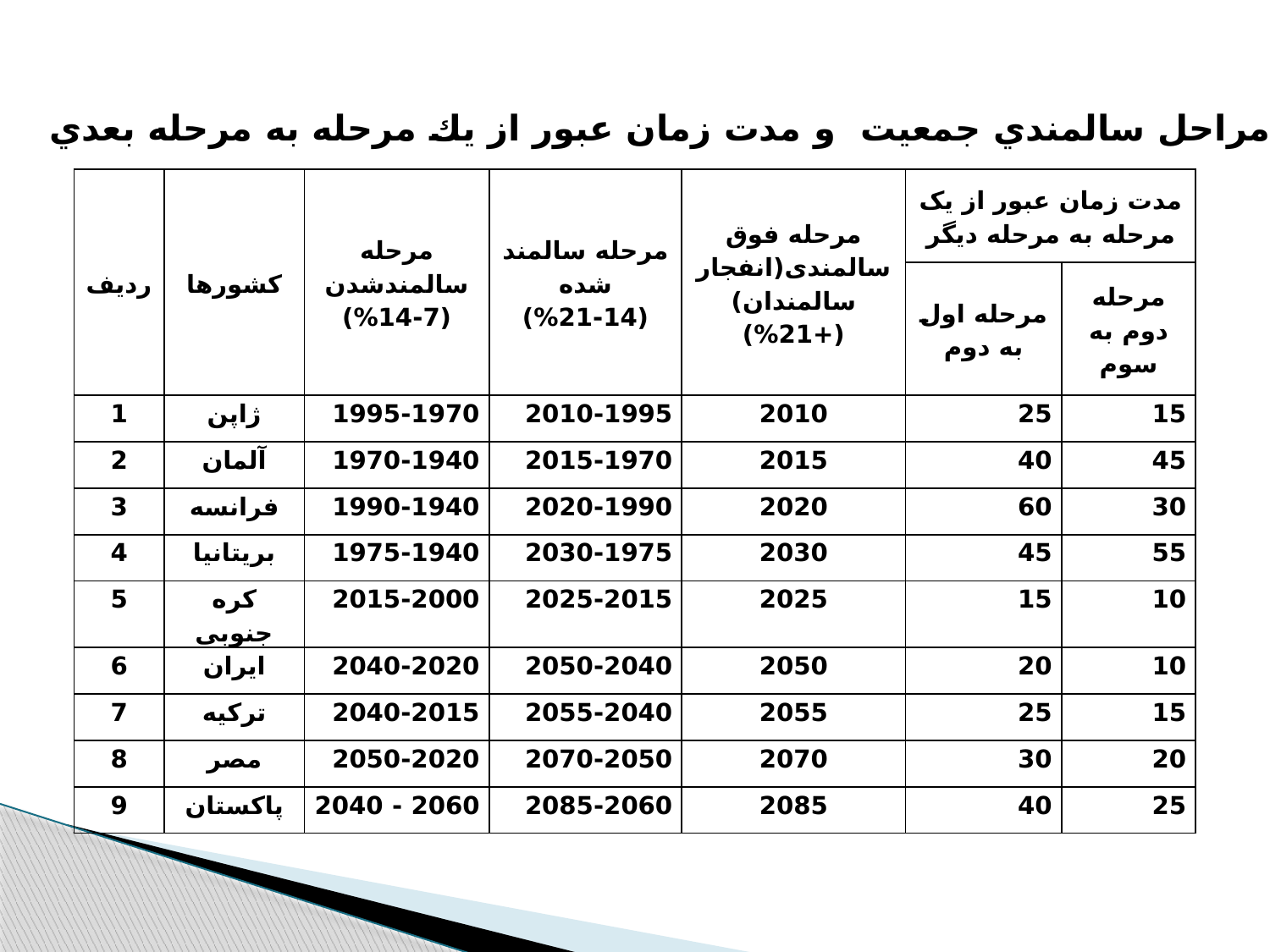

مراحل سالمندي جمعيت  و مدت زمان عبور از يك مرحله به مرحله بعدي

| ردیف | کشورها | مرحله سالمندشدن (%14-7) | مرحله سالمند شده (%21-14) | مرحله فوق سالمندی(انفجار سالمندان) (+%21) | مدت زمان عبور از یک مرحله به مرحله دیگر |  |
| --- | --- | --- | --- | --- | --- | --- |
|  |  |  |  |  | مرحله اول به دوم | مرحله دوم به سوم |
| 1 | ژاپن | 1995-1970 | 2010-1995 | 2010 | 25 | 15 |
| 2 | آلمان | 1970-1940 | 2015-1970 | 2015 | 40 | 45 |
| 3 | فرانسه | 1990-1940 | 2020-1990 | 2020 | 60 | 30 |
| 4 | بریتانیا | 1975-1940 | 2030-1975 | 2030 | 45 | 55 |
| 5 | کره جنوبی | 2015-2000 | 2025-2015 | 2025 | 15 | 10 |
| 6 | ایران | 2040-2020 | 2050-2040 | 2050 | 20 | 10 |
| 7 | ترکیه | 2040-2015 | 2055-2040 | 2055 | 25 | 15 |
| 8 | مصر | 2050-2020 | 2070-2050 | 2070 | 30 | 20 |
| 9 | پاکستان | 2060 - 2040 | 2085-2060 | 2085 | 40 | 25 |